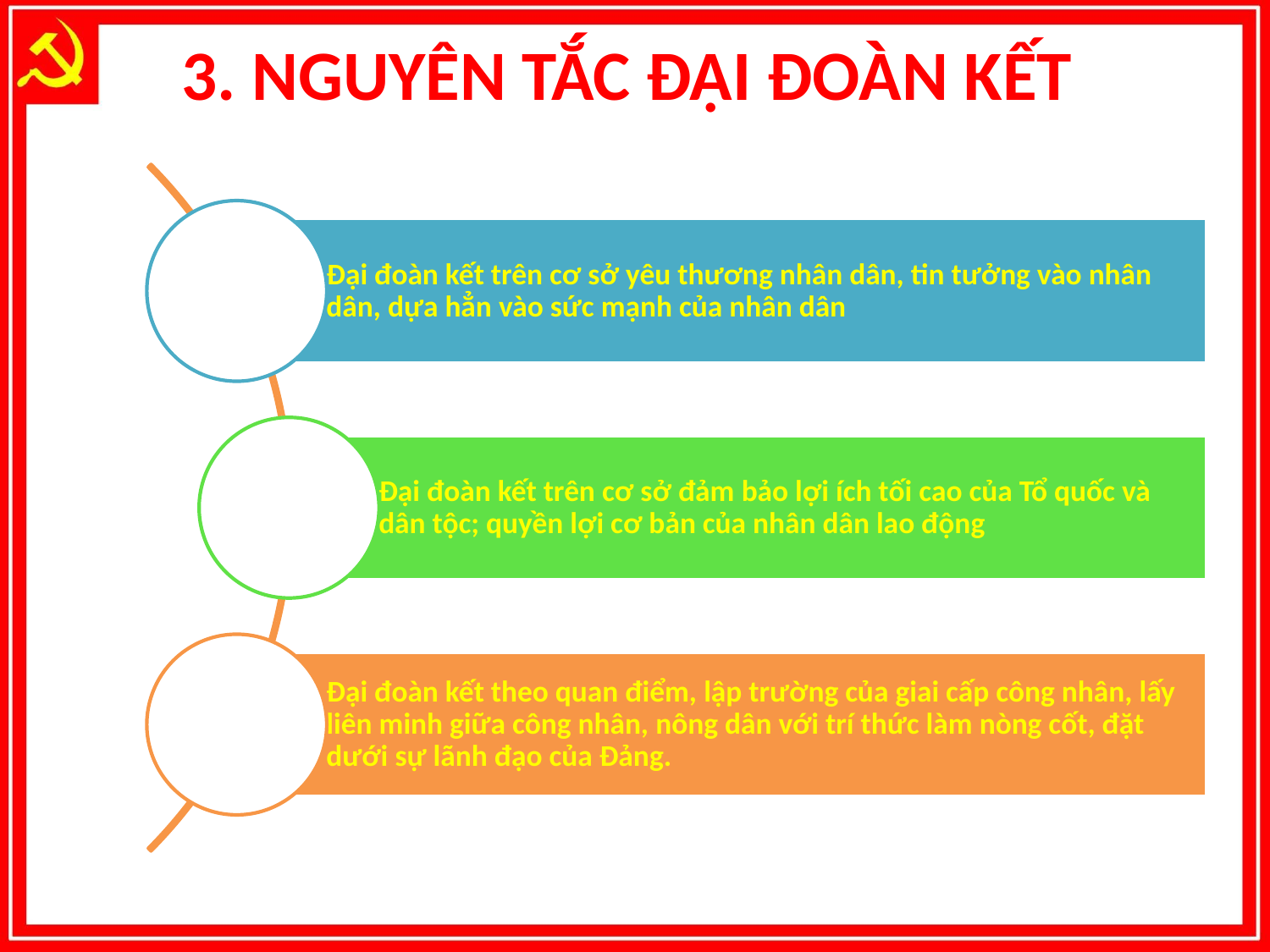

# 3. NGUYÊN TẮC ĐẠI ĐOÀN KẾT

Đại đoàn kết trên cơ sở yêu thương nhân dân, tin tưởng vào nhân dân, dựa hẳn vào sức mạnh của nhân dân

Đại đoàn kết trên cơ sở đảm bảo lợi ích tối cao của Tổ quốc và dân tộc; quyền lợi cơ bản của nhân dân lao động

Đại đoàn kết theo quan điểm, lập trường của giai cấp công nhân, lấy liên minh giữa công nhân, nông dân với trí thức làm nòng cốt, đặt dưới sự lãnh đạo của Đảng.